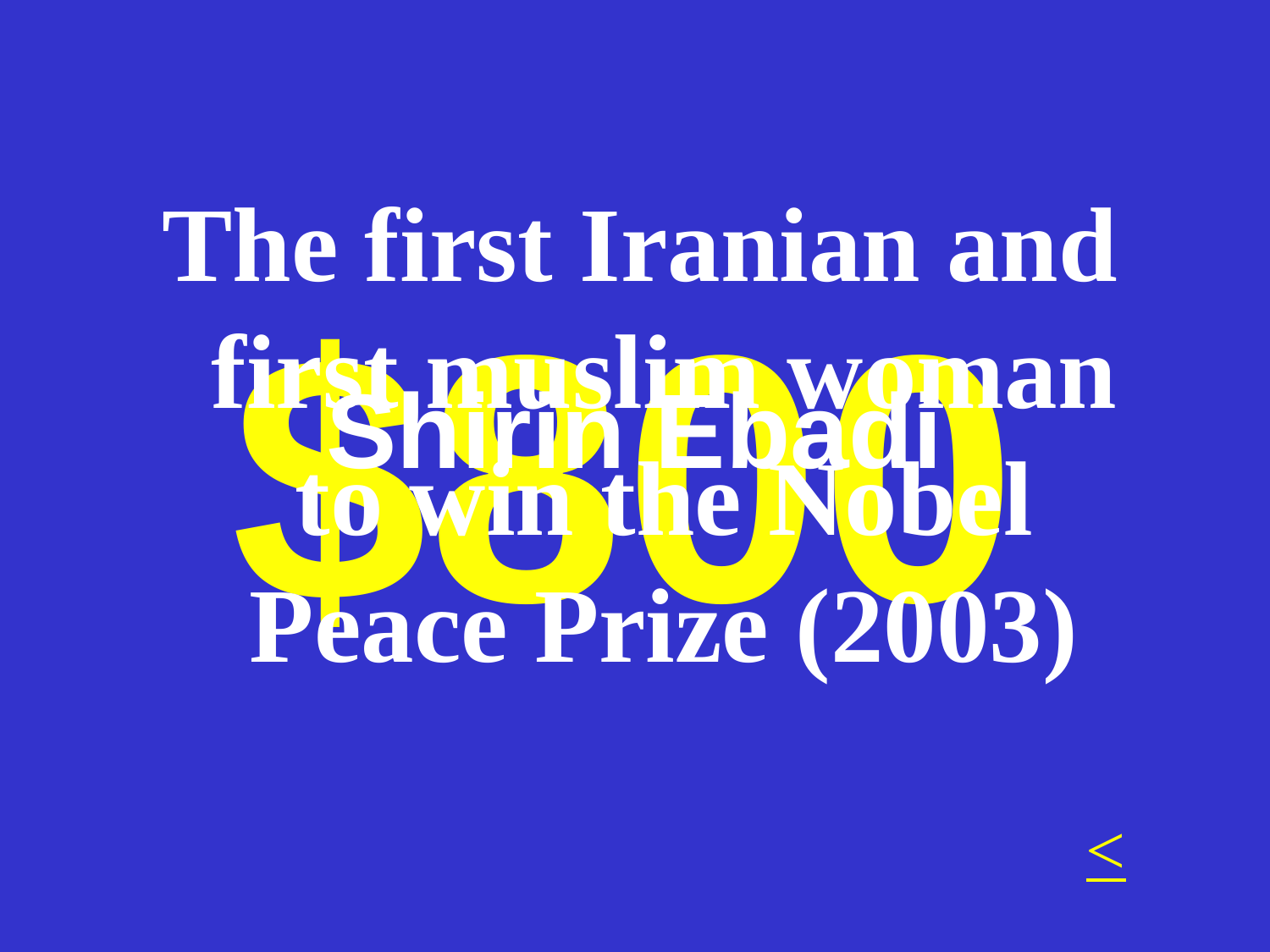

The first Iranian and first muslim woman to win the Nobel Peace Prize (2003)
# $800
Shirin Ebadi
<